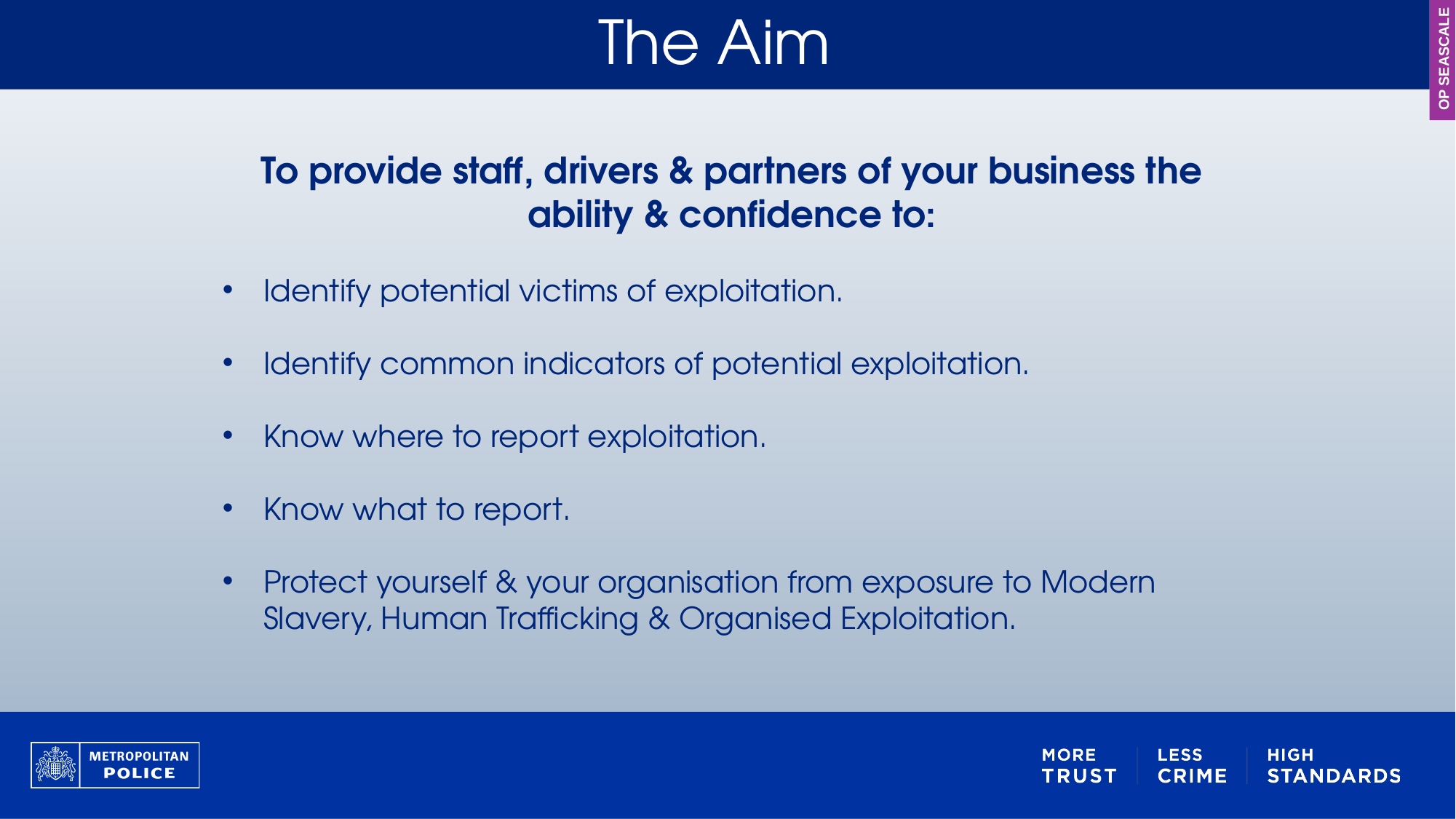

The Aim
OP SEASCALE
To provide staff, drivers & partners of your business the ability & confidence to:

Identify potential victims of exploitation.

Identify common indicators of potential exploitation.

Know where to report exploitation.

Know what to report.

Protect yourself & your organisation from exposure to Modern Slavery, Human Trafficking & Organised Exploitation.